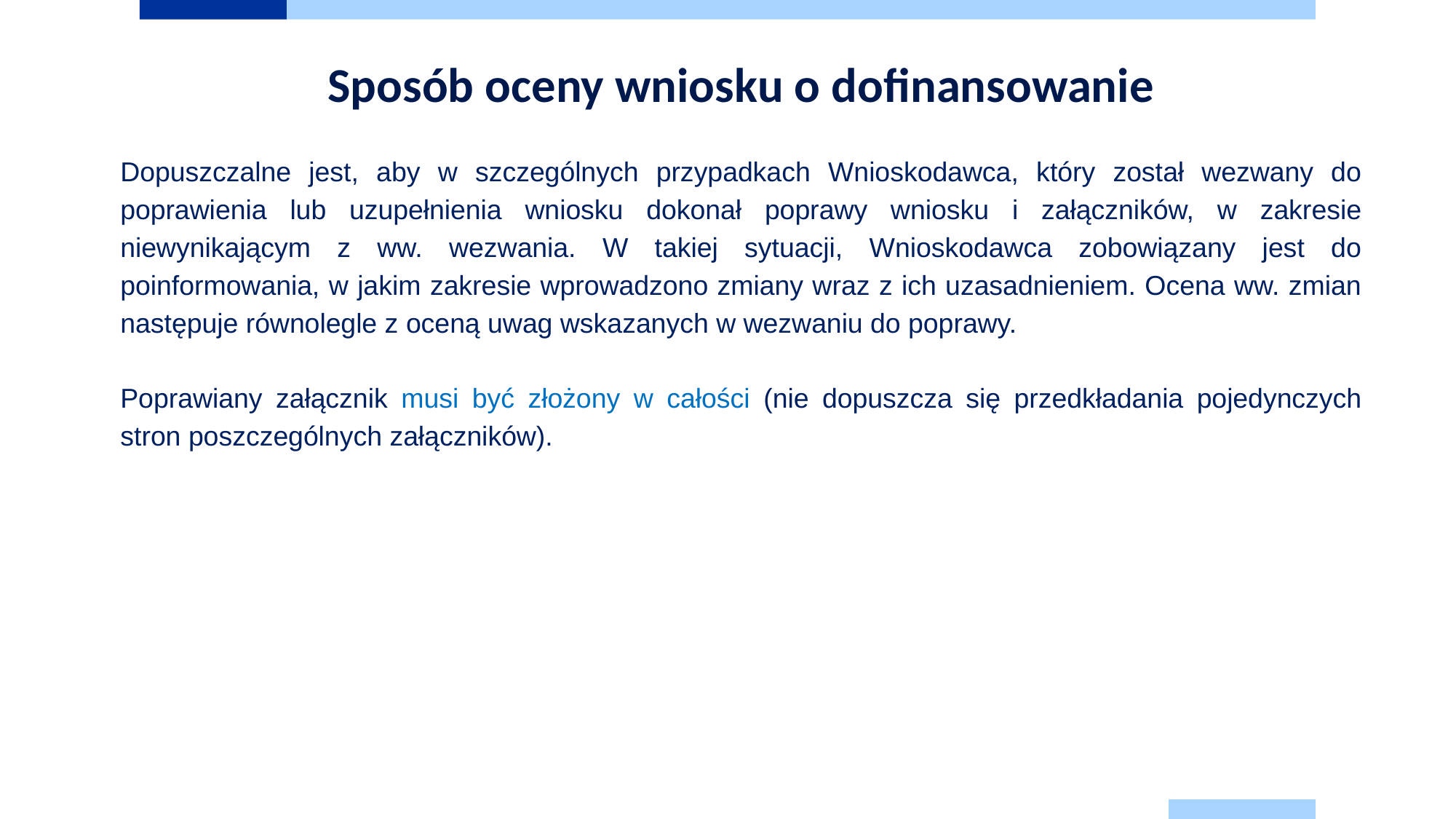

Sposób oceny wniosku o dofinansowanie
Dopuszczalne jest, aby w szczególnych przypadkach Wnioskodawca, który został wezwany do poprawienia lub uzupełnienia wniosku dokonał poprawy wniosku i załączników, w zakresie niewynikającym z ww. wezwania. W takiej sytuacji, Wnioskodawca zobowiązany jest do poinformowania, w jakim zakresie wprowadzono zmiany wraz z ich uzasadnieniem. Ocena ww. zmian następuje równolegle z oceną uwag wskazanych w wezwaniu do poprawy.

Poprawiany załącznik musi być złożony w całości (nie dopuszcza się przedkładania pojedynczych stron poszczególnych załączników).